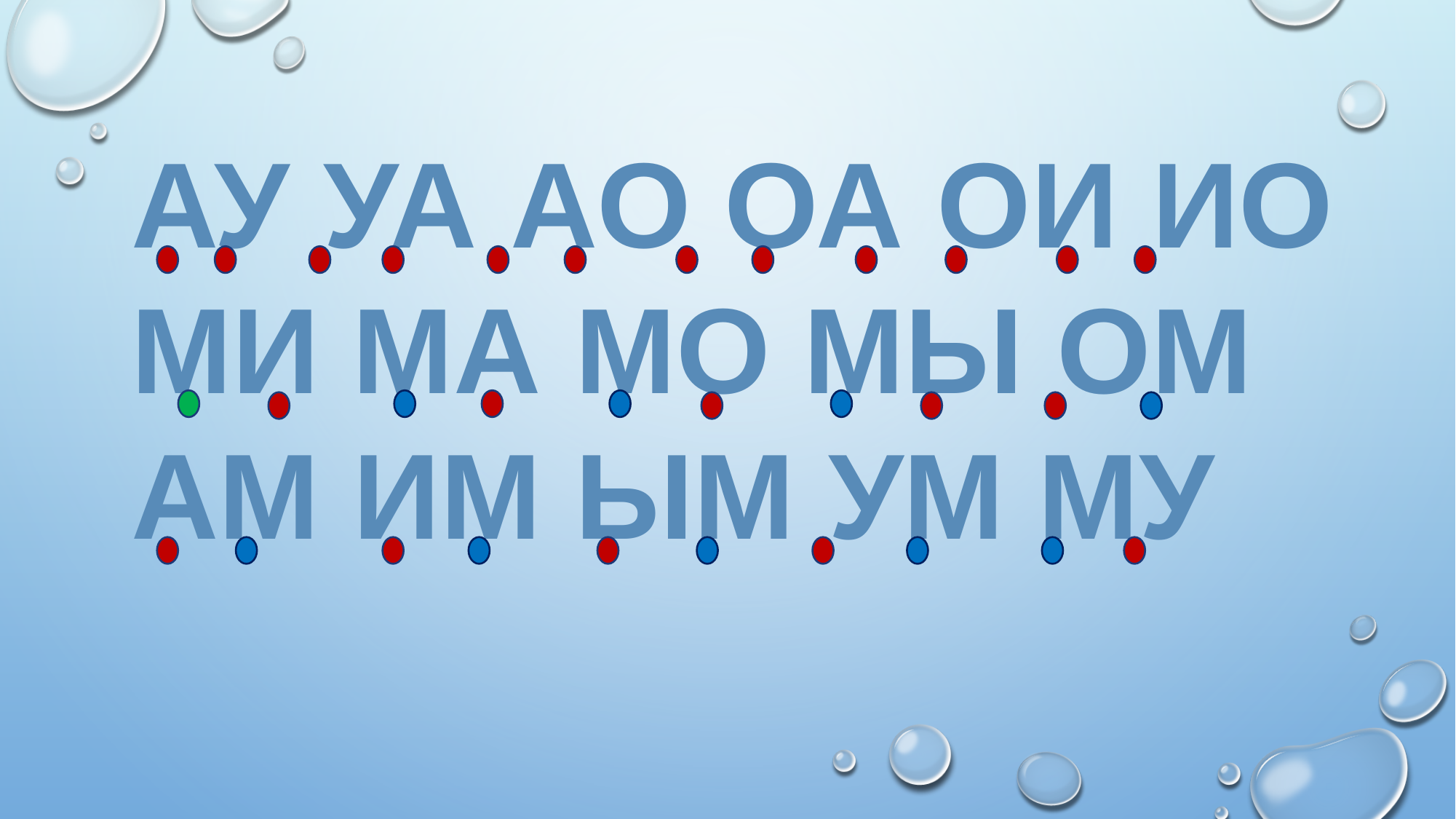

АУ УА АО ОА ОИ ИО МИ МА МО МЫ ОМ АМ ИМ ЫМ УМ МУ